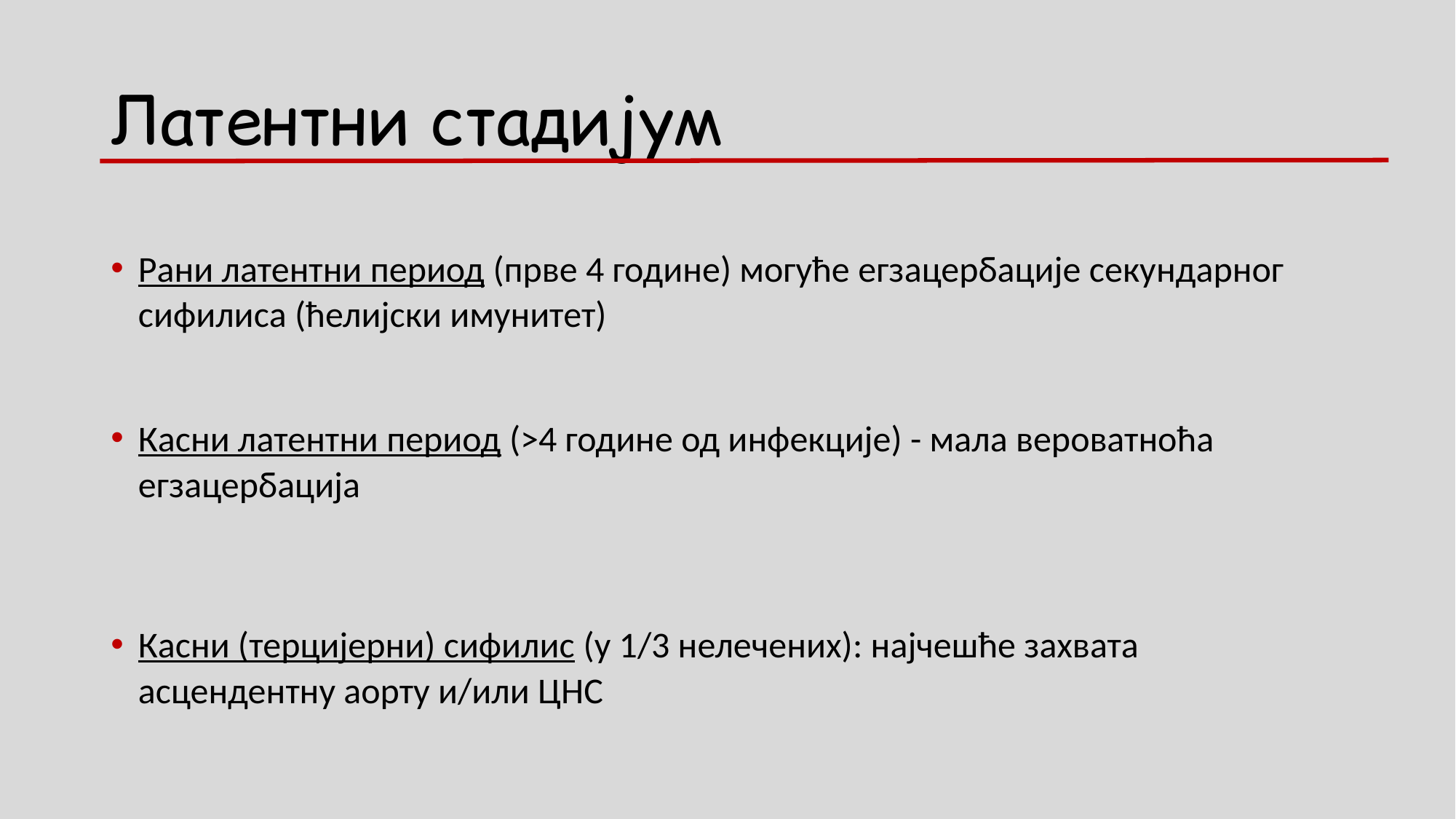

# Латентни стадијум
Рани латентни период (прве 4 године) могуће егзацербације секундарног сифилиса (ћелијски имунитет)

Касни латентни период (>4 године од инфекције) - мала вероватноћа егзацербација

Касни (терцијерни) сифилис (у 1/3 нелечених): најчешће захвата асцендентну аорту и/или ЦНС